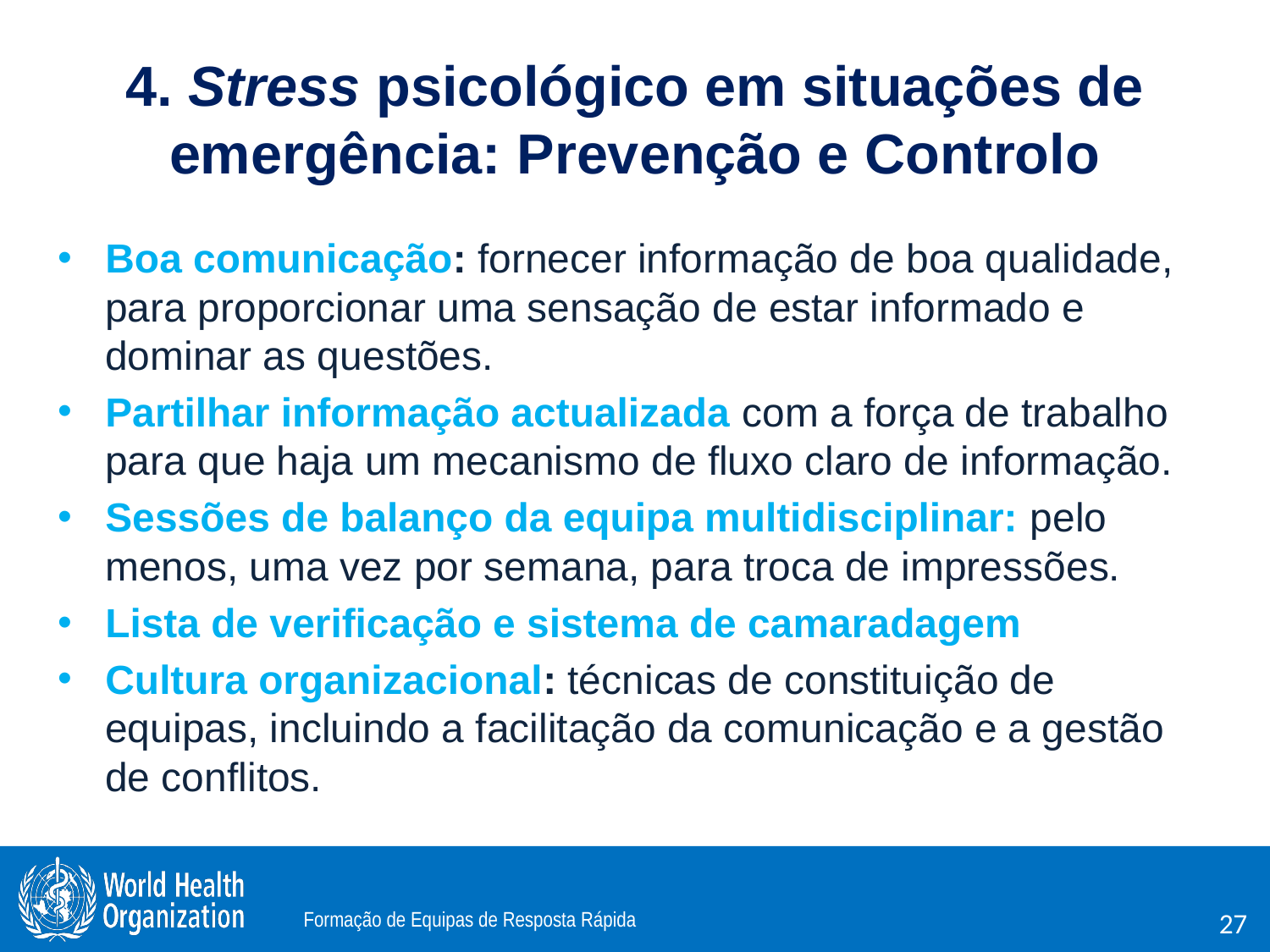

# 4. Stress psicológico em situações de emergência: Prevenção e Controlo
Boa comunicação: fornecer informação de boa qualidade, para proporcionar uma sensação de estar informado e dominar as questões.
Partilhar informação actualizada com a força de trabalho para que haja um mecanismo de fluxo claro de informação.
Sessões de balanço da equipa multidisciplinar: pelo menos, uma vez por semana, para troca de impressões.
Lista de verificação e sistema de camaradagem
Cultura organizacional: técnicas de constituição de equipas, incluindo a facilitação da comunicação e a gestão de conflitos.